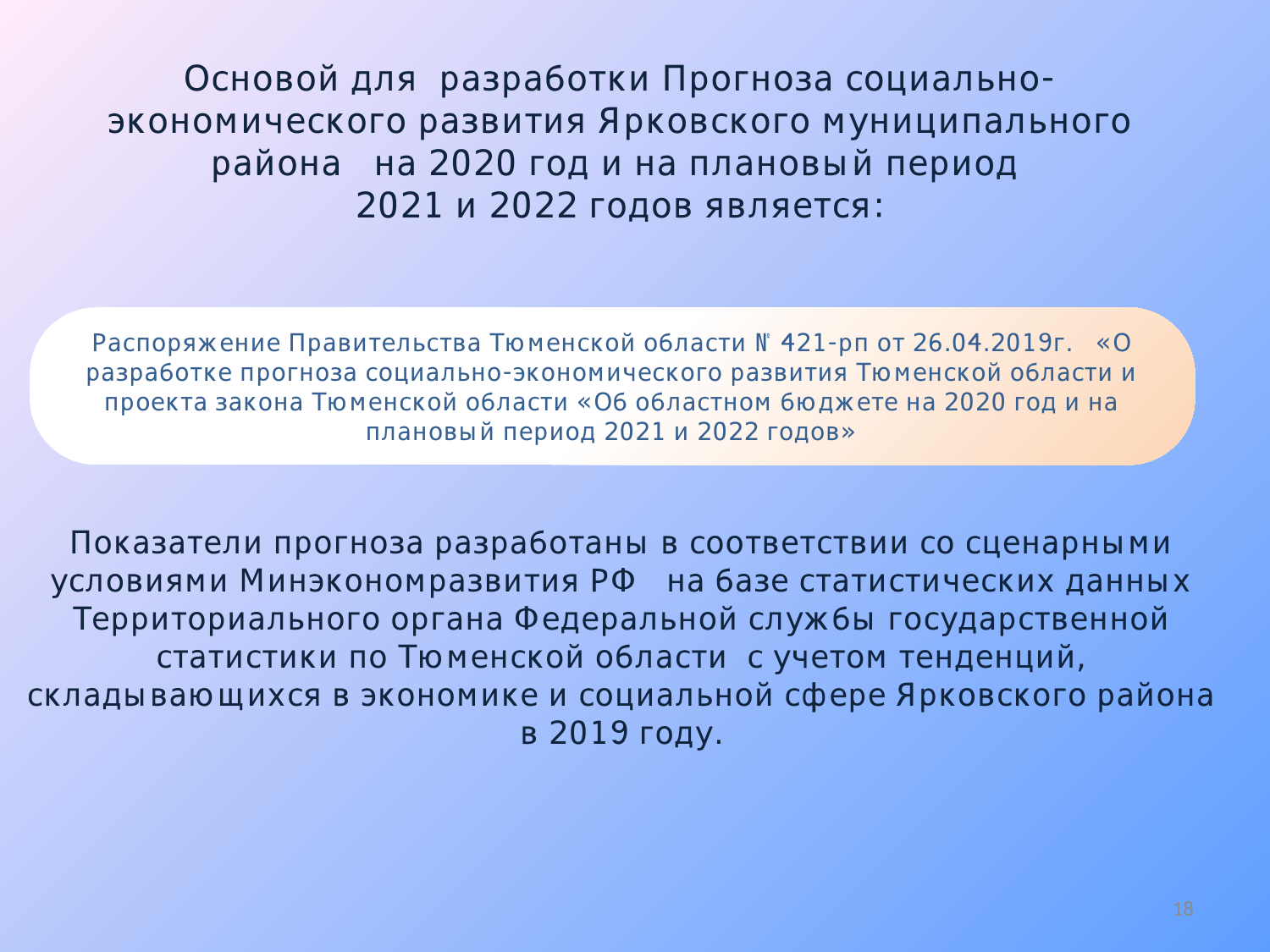

Основой для  разработки Прогноза социально-экономического развития Ярковского муниципального района   на 2020 год и на плановый период
2021 и 2022 годов является:

Распоряжение Правительства Тюменской области № 421-рп от 26.04.2019г.   «О разработке прогноза социально-экономического развития Тюменской области и проекта закона Тюменской области «Об областном бюджете на 2020 год и на плановый период 2021 и 2022 годов»
Показатели прогноза разработаны в соответствии со сценарными условиями Минэкономразвития РФ   на базе статистических данных Территориального органа Федеральной службы государственной статистики по Тюменской области  с учетом тенденций, складывающихся в экономике и социальной сфере Ярковского района в 2019 году.
18